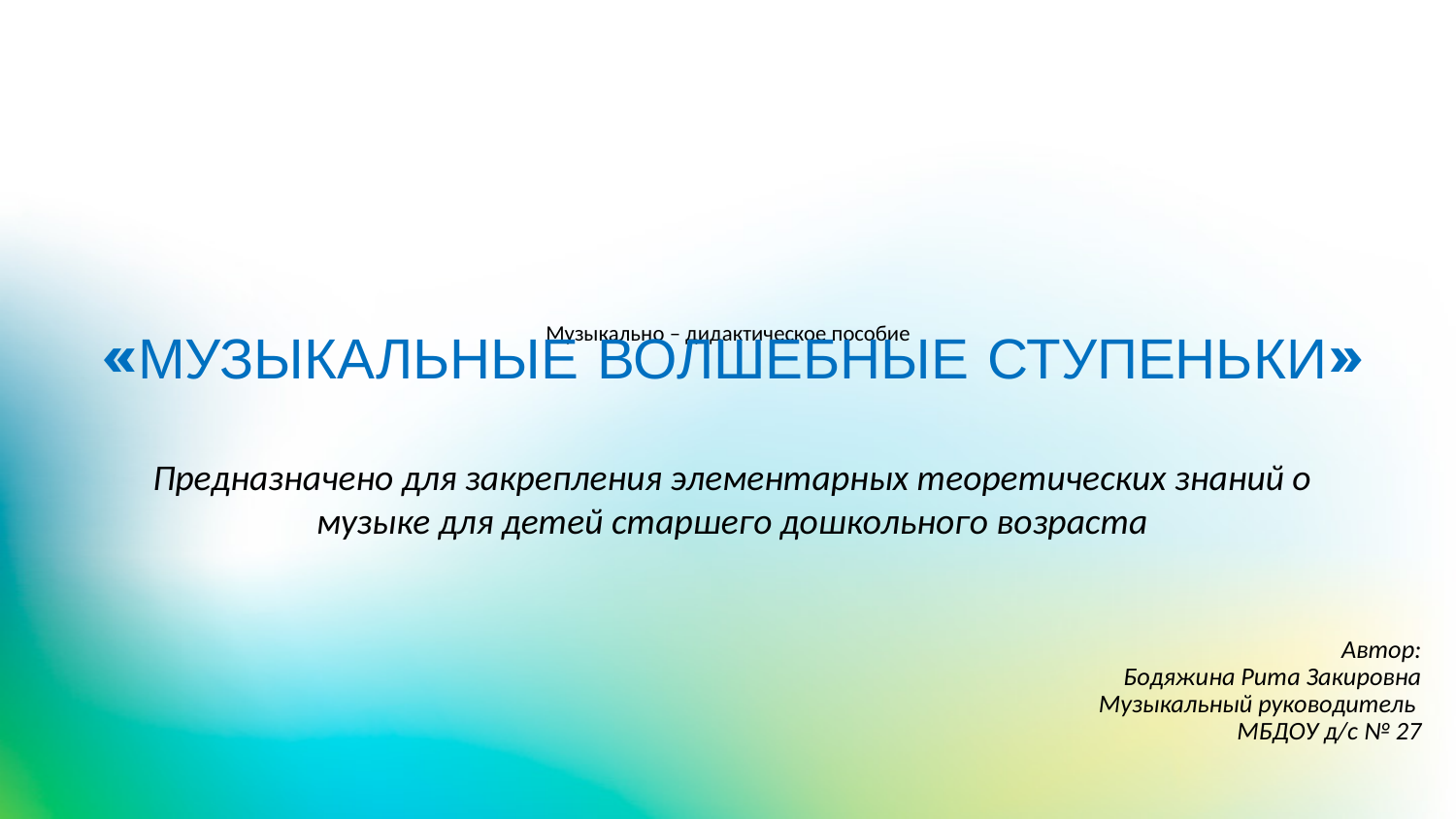

«МУЗЫКАЛЬНЫЕ ВОЛШЕБНЫЕ СТУПЕНЬКИ»
# Музыкально – дидактическое пособие
Предназначено для закрепления элементарных теоретических знаний о музыке для детей старшего дошкольного возраста
Автор:
Бодяжина Рита Закировна
Музыкальный руководитель
МБДОУ д/с № 27